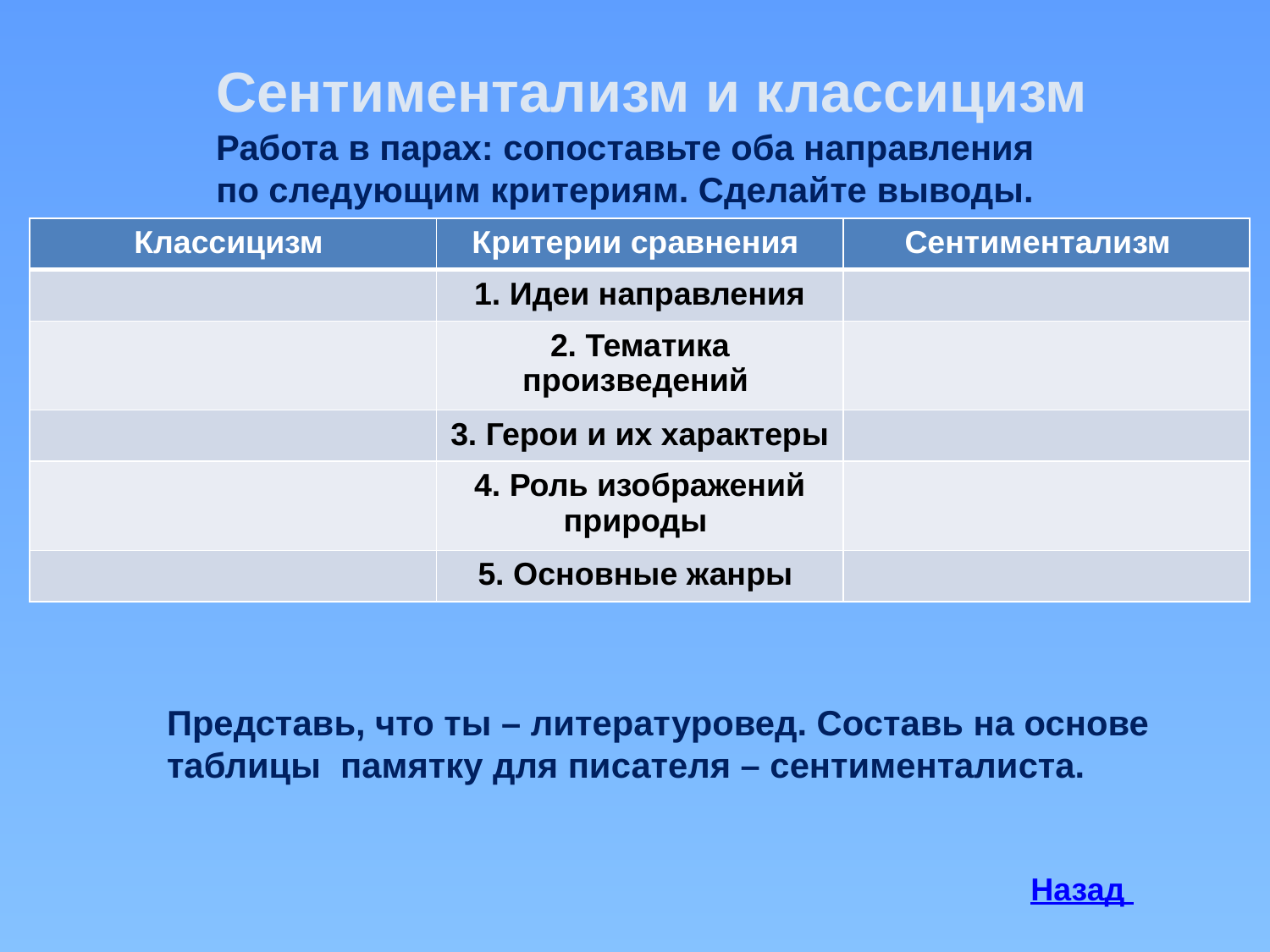

Сентиментализм и классицизм
Работа в парах: сопоставьте оба направления
по следующим критериям. Сделайте выводы.
| Классицизм | Критерии сравнения | Сентиментализм |
| --- | --- | --- |
|  | 1. Идеи направления |  |
|  | 2. Тематика произведений |  |
|  | 3. Герои и их характеры |  |
|  | 4. Роль изображений природы |  |
|  | 5. Основные жанры |  |
Представь, что ты – литературовед. Составь на основе
таблицы  памятку для писателя – сентименталиста.
Назад